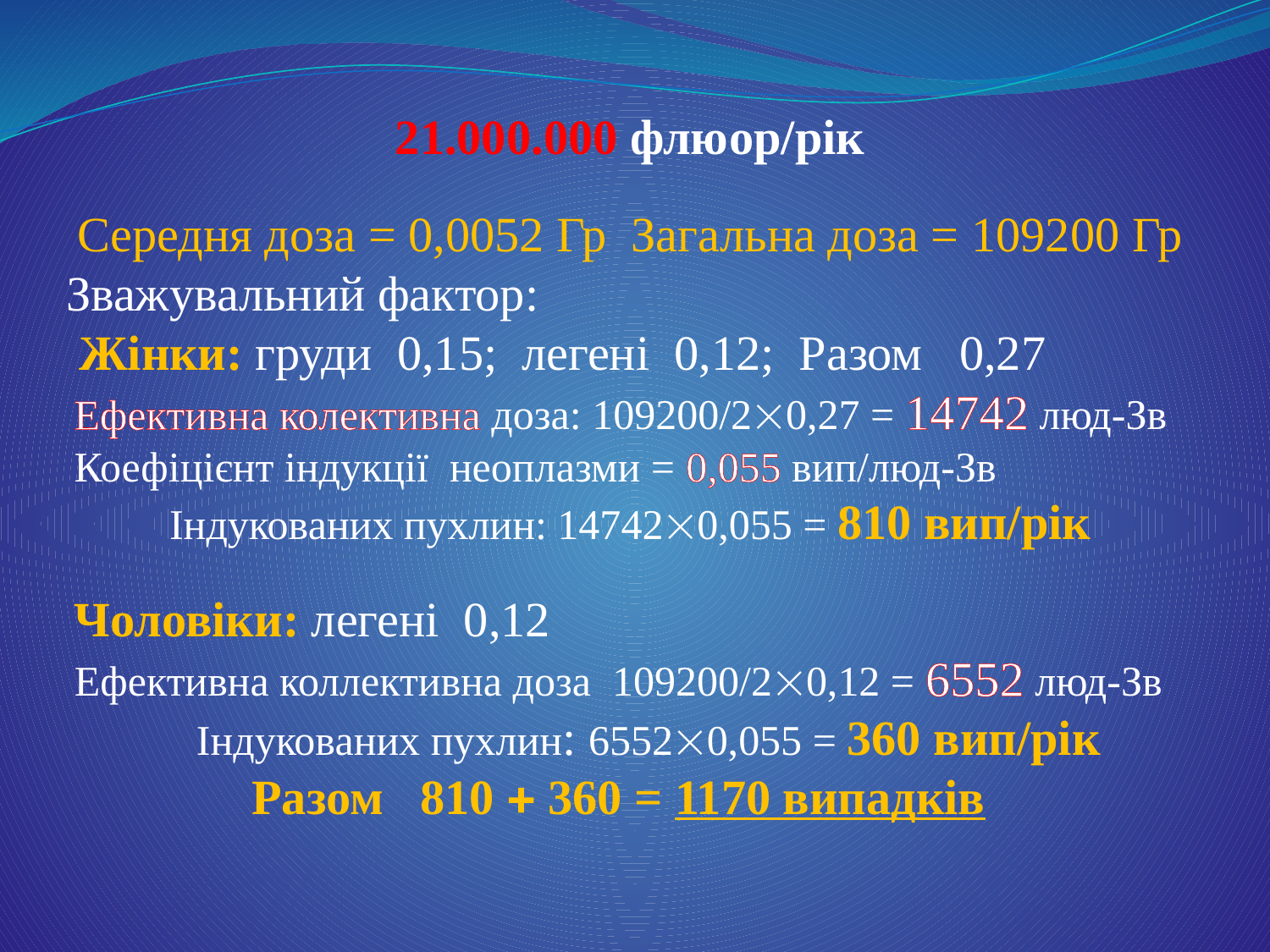

21.000.000 флюор/рік

Середня доза = 0,0052 Гр  Загальна доза = 109200 Гр
   Зважувальний фактор:
   Жінки: груди  0,15;  легені  0,12;  Разом   0,27
   Ефективна колективна доза: 109200/2×0,27 = 14742 люд-Зв
   Коефіцієнт індукції  неоплазми = 0,055 вип/люд-Зв
	Індукованих пухлин: 14742×0,055 = 810 вип/рік

    Чоловіки: легені  0,12
    Ефективна коллективна доза  109200/2×0,12 = 6552 люд-Зв
   Індукованих пухлин: 6552×0,055 = 360 вип/рік
                         Разом   810 + 360 = 1170 випадків